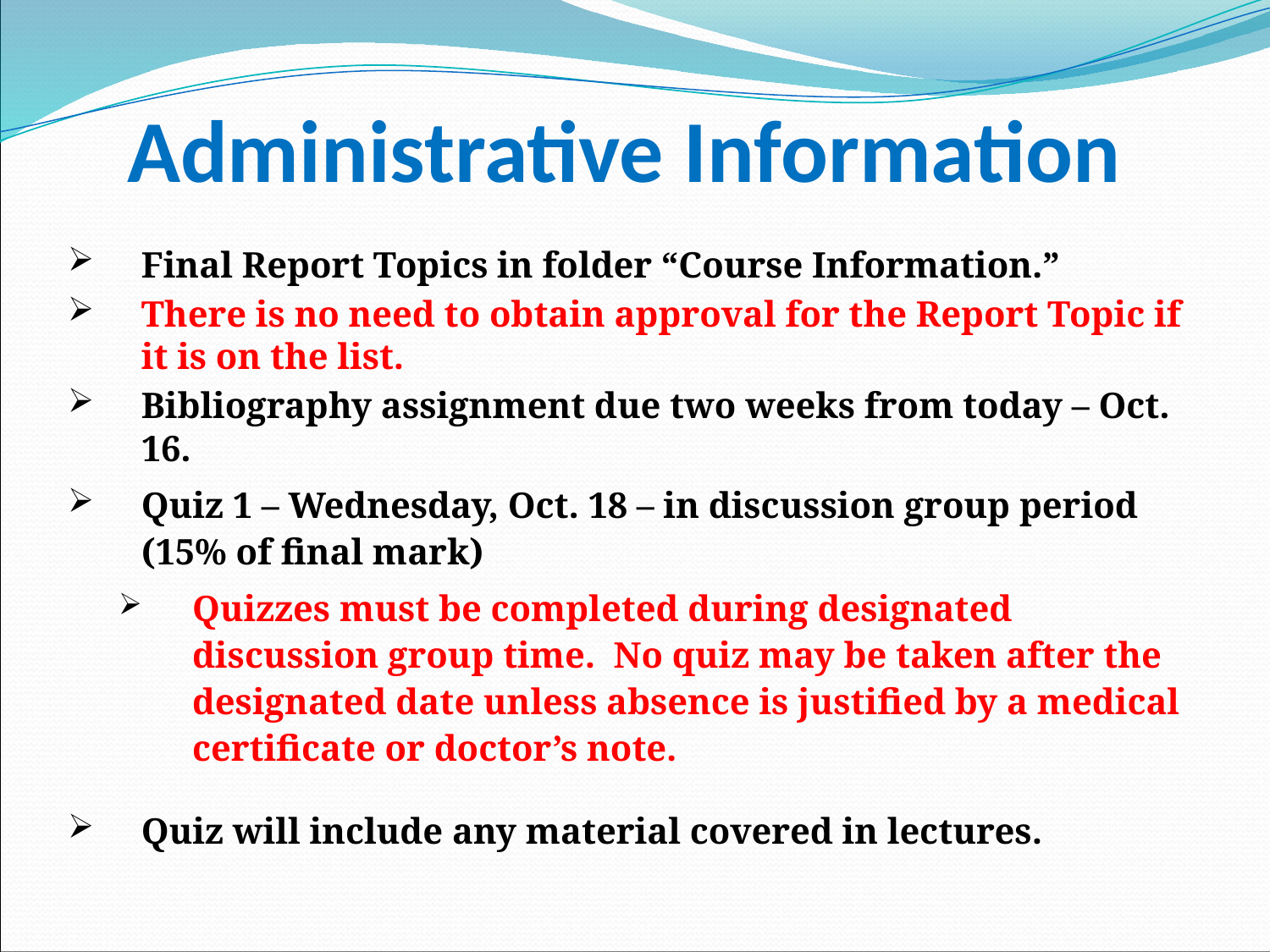

# Administrative Information
Final Report Topics in folder “Course Information.”
There is no need to obtain approval for the Report Topic if it is on the list.
Bibliography assignment due two weeks from today – Oct. 16.
Quiz 1 – Wednesday, Oct. 18 – in discussion group period (15% of final mark)
Quizzes must be completed during designated discussion group time.  No quiz may be taken after the designated date unless absence is justified by a medical certificate or doctor’s note.
Quiz will include any material covered in lectures.